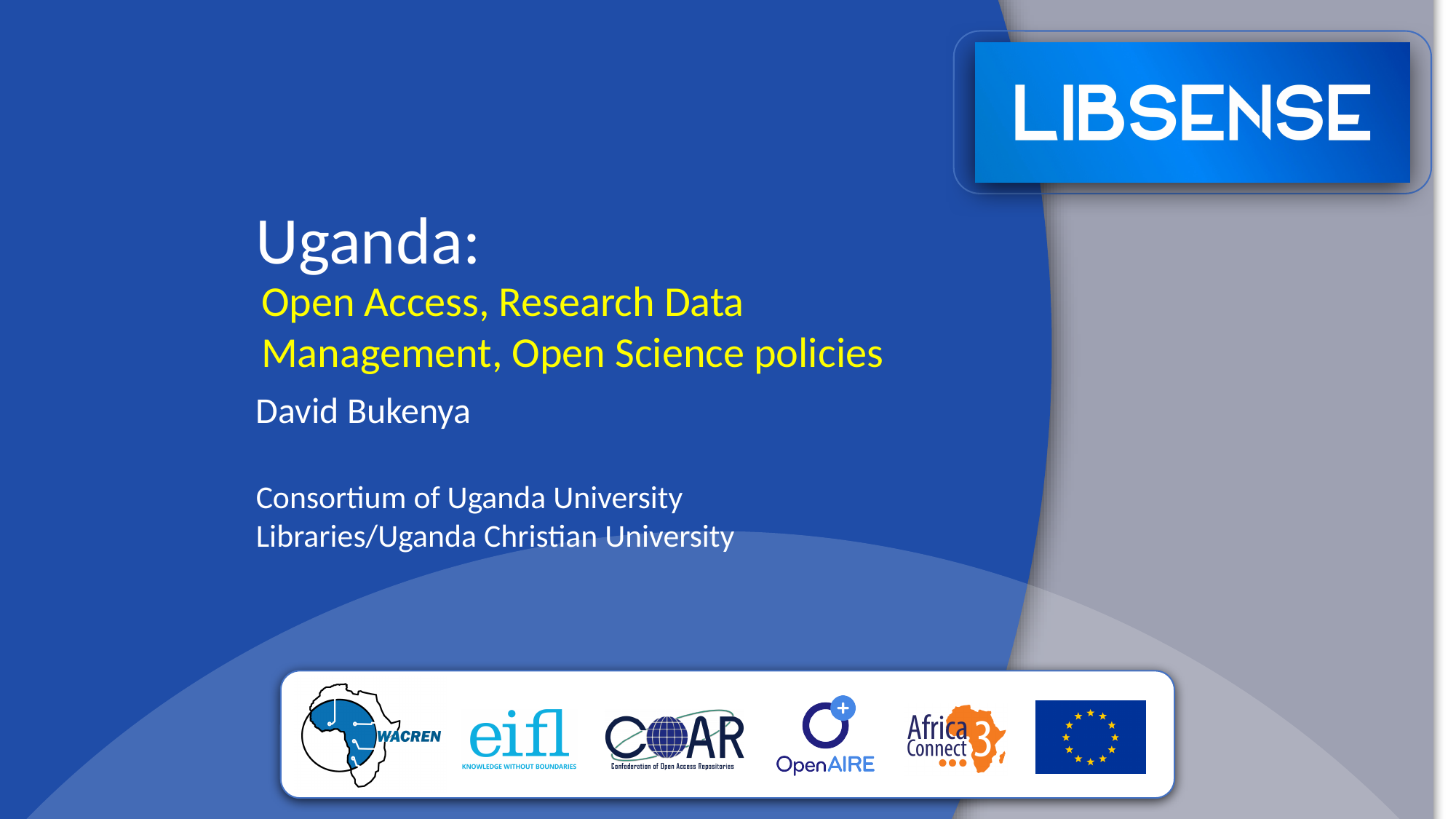

Uganda:
Open Access, Research Data Management, Open Science policies
David Bukenya
Consortium of Uganda University Libraries/Uganda Christian University